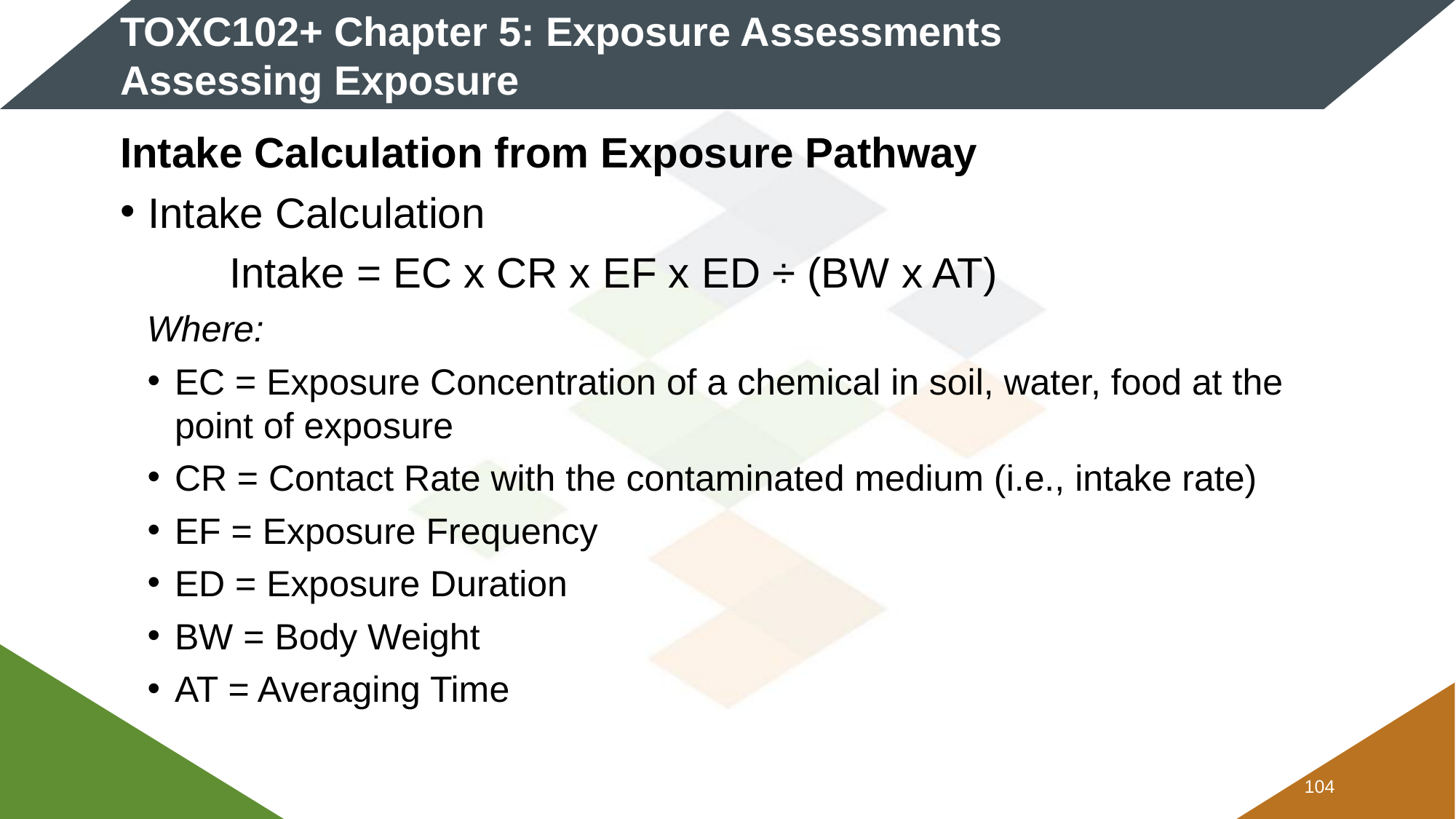

# TOXC102+ Chapter 5: Exposure Assessments Assessing Exposure
Intake Calculation from Exposure Pathway
Intake Calculation
	Intake = EC x CR x EF x ED ÷ (BW x AT)
Where:
EC = Exposure Concentration of a chemical in soil, water, food at the point of exposure
CR = Contact Rate with the contaminated medium (i.e., intake rate)
EF = Exposure Frequency
ED = Exposure Duration
BW = Body Weight
AT = Averaging Time

104